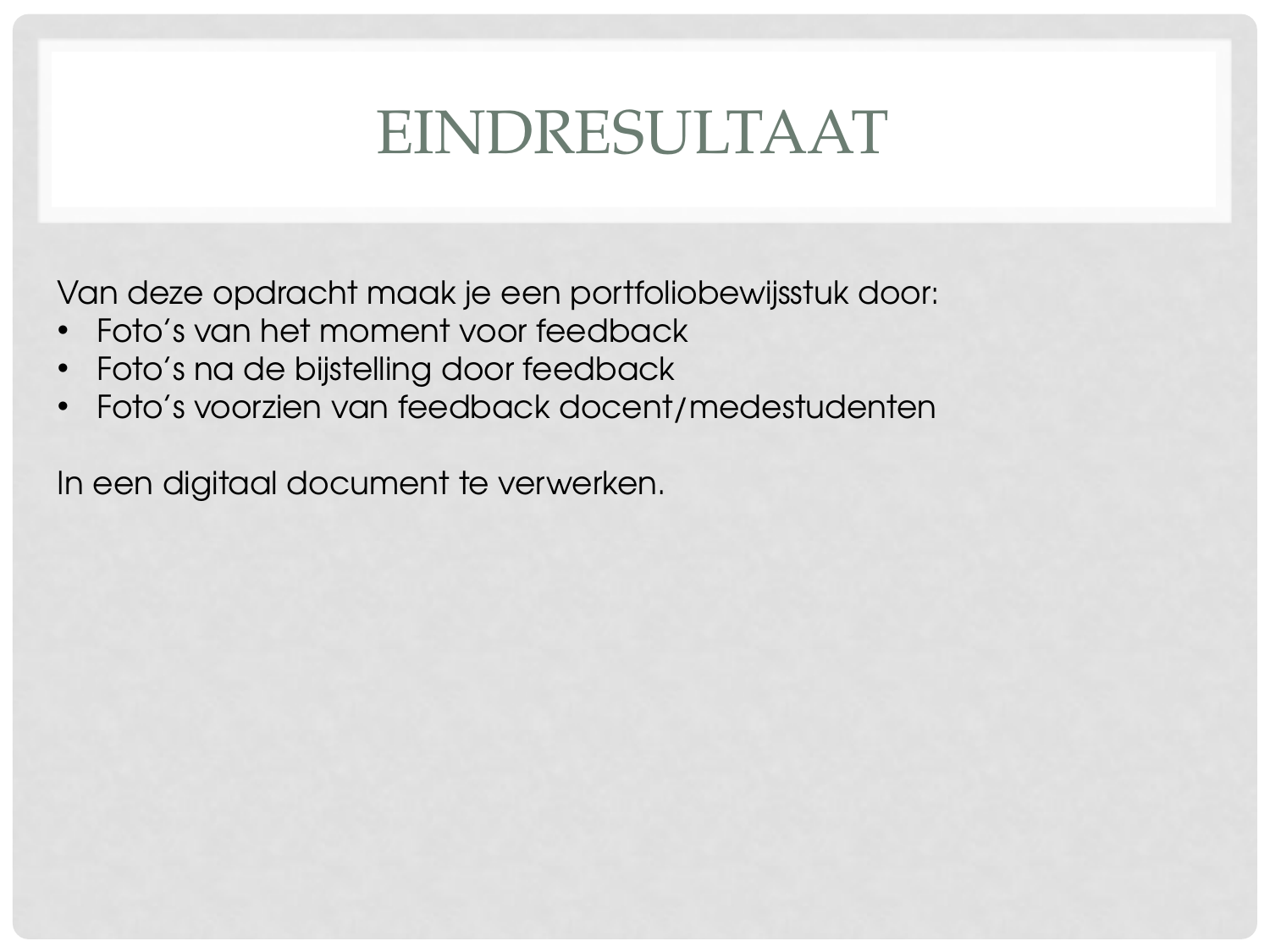

# Eindresultaat
Van deze opdracht maak je een portfoliobewijsstuk door:
Foto’s van het moment voor feedback
Foto’s na de bijstelling door feedback
Foto’s voorzien van feedback docent/medestudenten

In een digitaal document te verwerken.